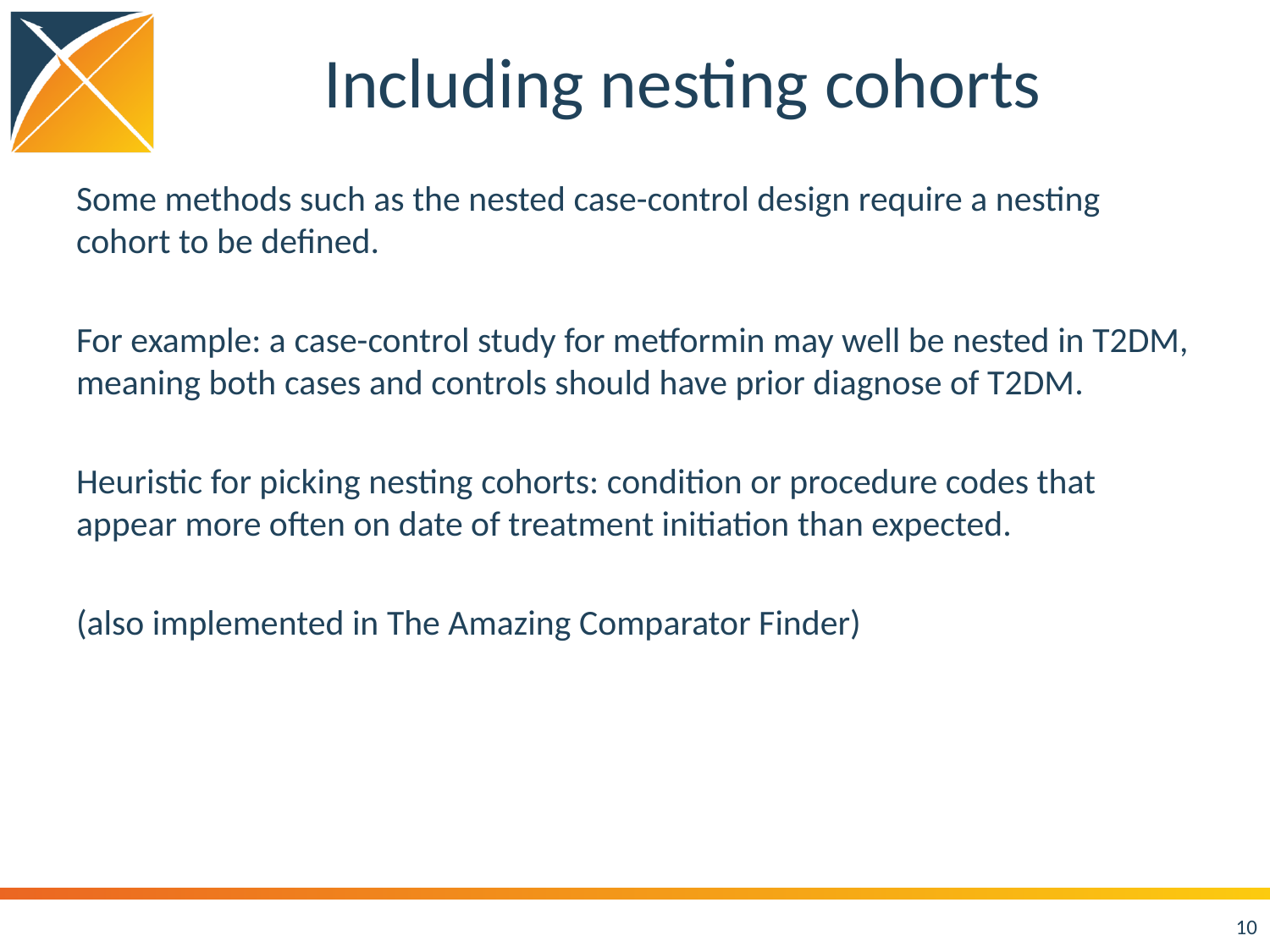

# Including nesting cohorts
Some methods such as the nested case-control design require a nesting cohort to be defined.

For example: a case-control study for metformin may well be nested in T2DM, meaning both cases and controls should have prior diagnose of T2DM.

Heuristic for picking nesting cohorts: condition or procedure codes that appear more often on date of treatment initiation than expected.

(also implemented in The Amazing Comparator Finder)

10